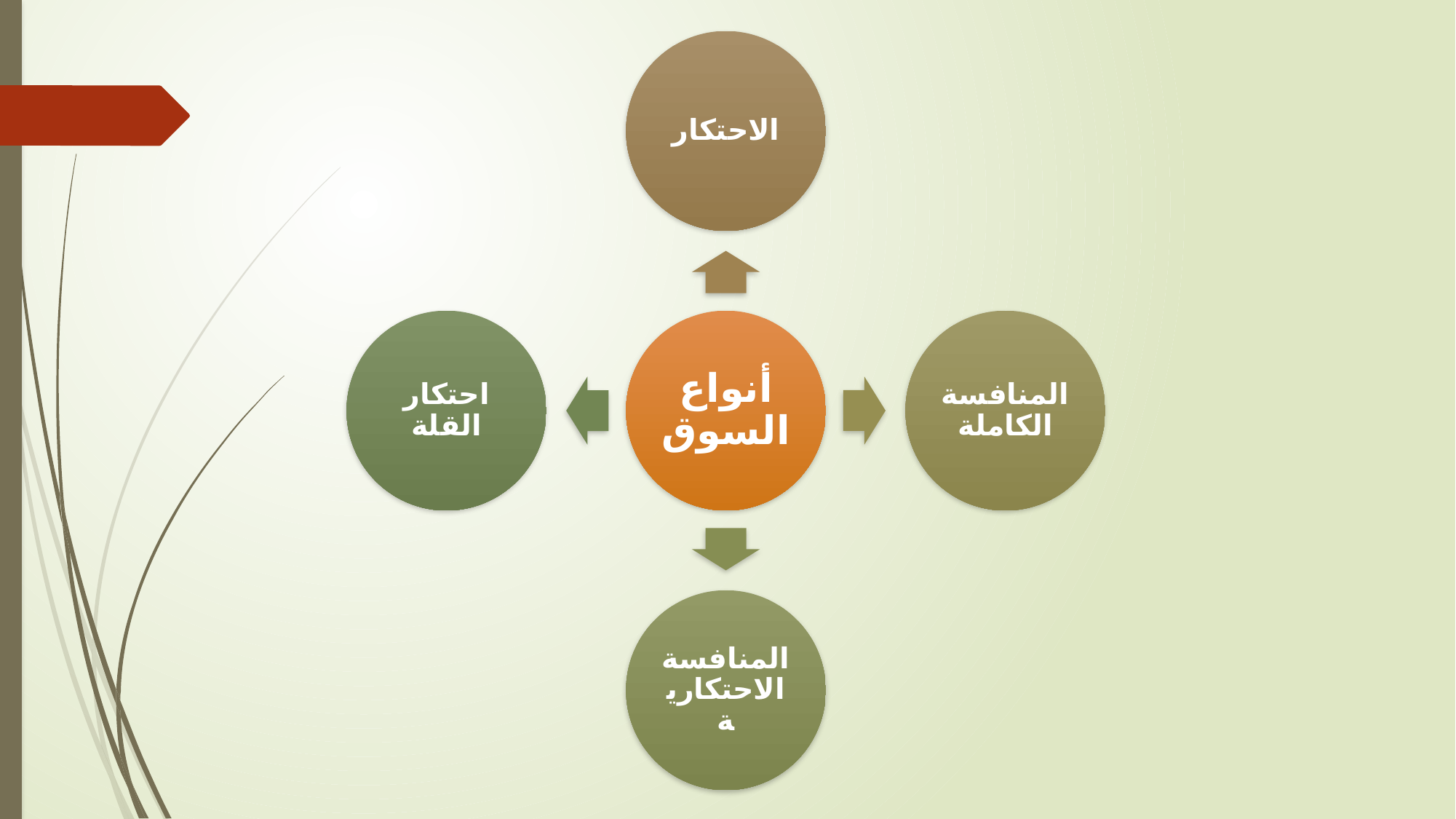

أنواع السوق

الاحتكار

المنافسة الكاملة

المنافسة الاحتكارية

احتكار القلة
#